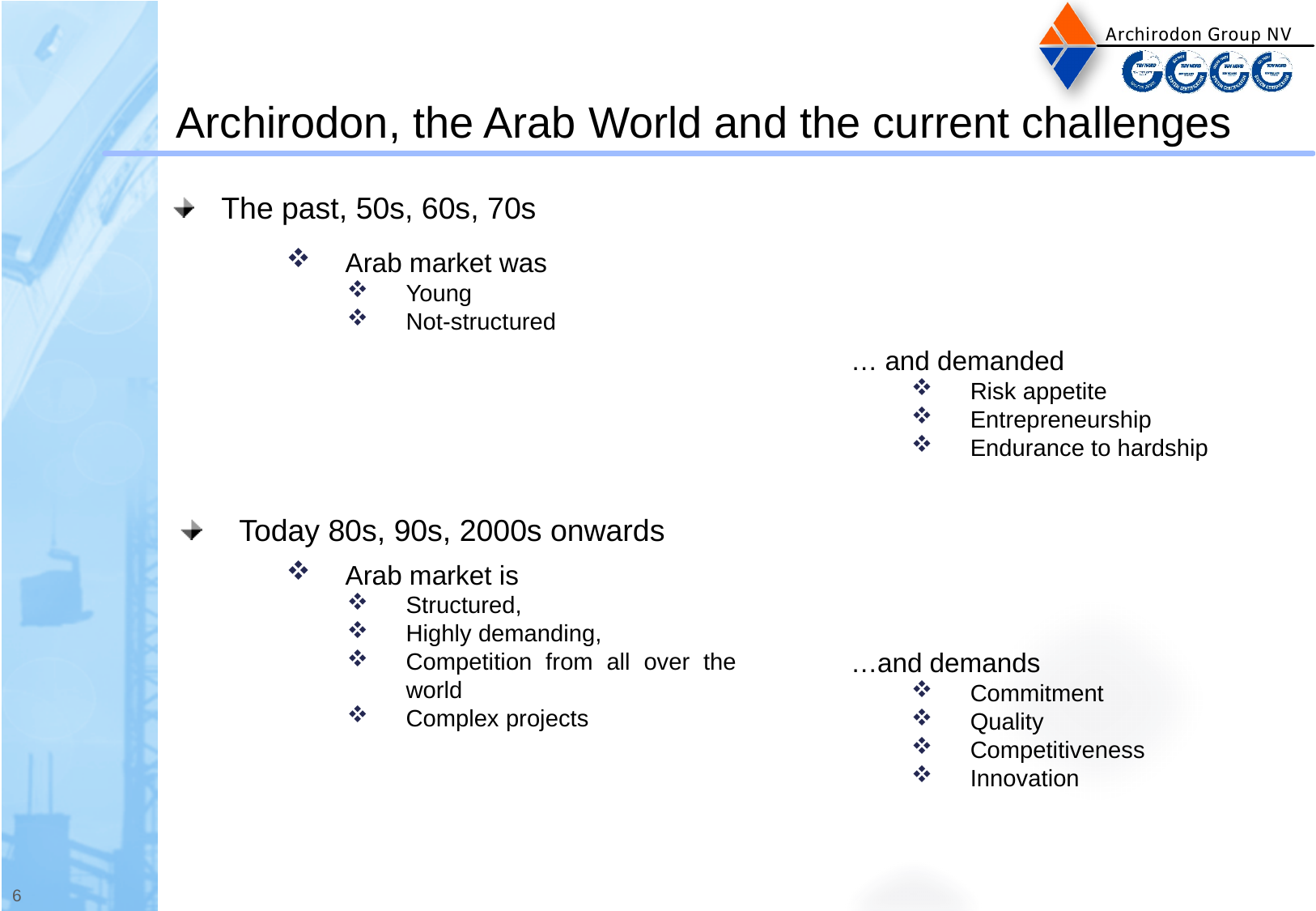

Archirodon, the Arab World and the current challenges
The past, 50s, 60s, 70s
Arab market was
Young
Not-structured

Today 80s, 90s, 2000s onwards
Arab market is
Structured,
Highly demanding,
Competition from all over the world
Complex projects

… and demanded
Risk appetite
Entrepreneurship
Endurance to hardship

…and demands
Commitment
Quality
Competitiveness
Innovation

6